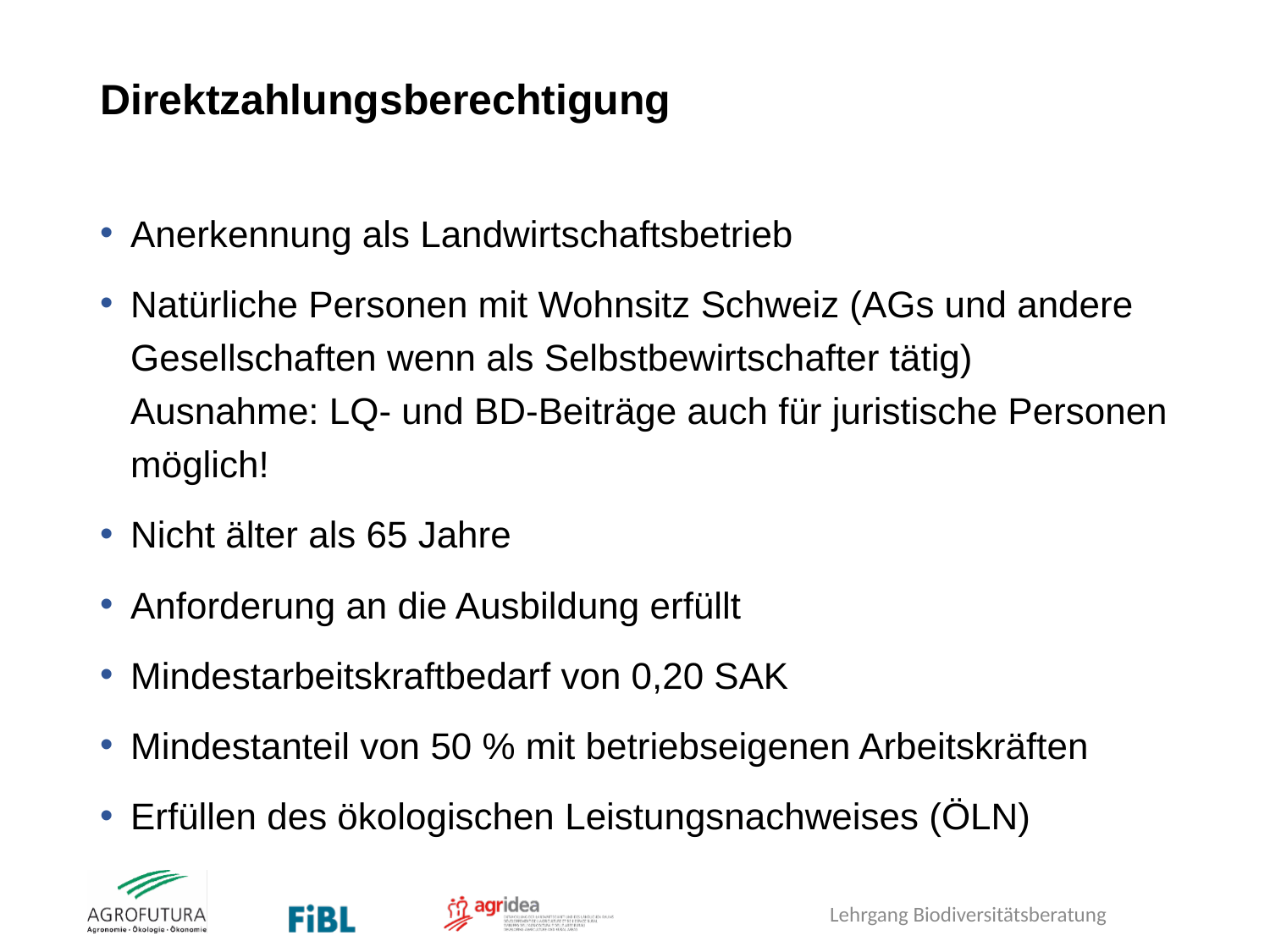

# Direktzahlungsberechtigung
Anerkennung als Landwirtschaftsbetrieb
Natürliche Personen mit Wohnsitz Schweiz (AGs und andere Gesellschaften wenn als Selbstbewirtschafter tätig) Ausnahme: LQ- und BD-Beiträge auch für juristische Personen möglich!
Nicht älter als 65 Jahre
Anforderung an die Ausbildung erfüllt
Mindestarbeitskraftbedarf von 0,20 SAK
Mindestanteil von 50 % mit betriebseigenen Arbeitskräften
Erfüllen des ökologischen Leistungsnachweises (ÖLN)
Lehrgang Biodiversitätsberatung